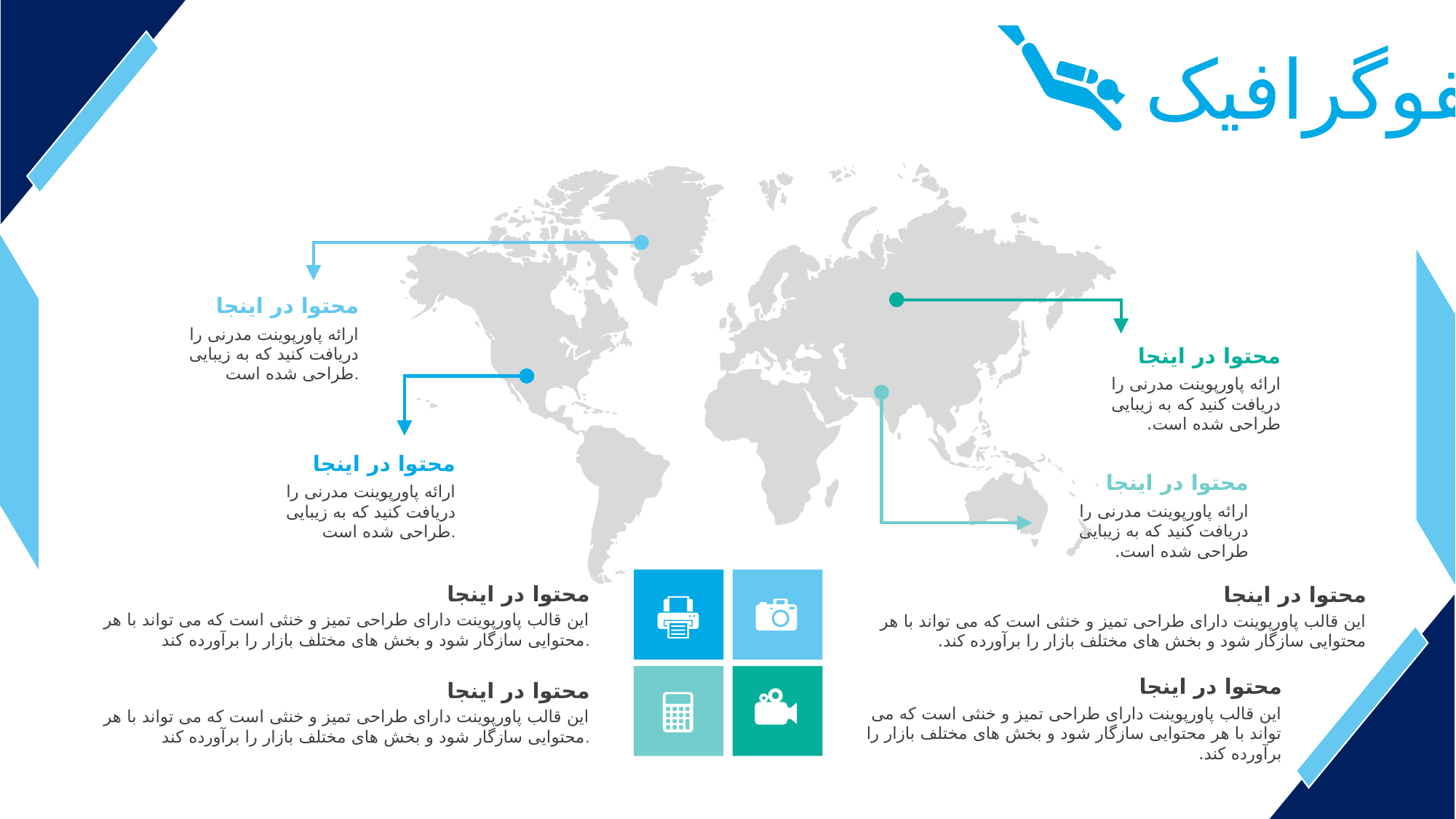

سبک اینفوگرافیک

محتوا در اینجا
ارائه پاورپوینت مدرنی را دریافت کنید که به زیبایی طراحی شده است.

محتوا در اینجا
ارائه پاورپوینت مدرنی را دریافت کنید که به زیبایی طراحی شده است.

محتوا در اینجا
ارائه پاورپوینت مدرنی را دریافت کنید که به زیبایی طراحی شده است.
محتوا در اینجا
ارائه پاورپوینت مدرنی را دریافت کنید که به زیبایی طراحی شده است.

محتوا در اینجا
این قالب پاورپوینت دارای طراحی تمیز و خنثی است که می تواند با هر محتوایی سازگار شود و بخش های مختلف بازار را برآورده کند.
محتوا در اینجا
این قالب پاورپوینت دارای طراحی تمیز و خنثی است که می تواند با هر محتوایی سازگار شود و بخش های مختلف بازار را برآورده کند.

محتوا در اینجا
این قالب پاورپوینت دارای طراحی تمیز و خنثی است که می تواند با هر محتوایی سازگار شود و بخش های مختلف بازار را برآورده کند.
محتوا در اینجا
این قالب پاورپوینت دارای طراحی تمیز و خنثی است که می تواند با هر محتوایی سازگار شود و بخش های مختلف بازار را برآورده کند.